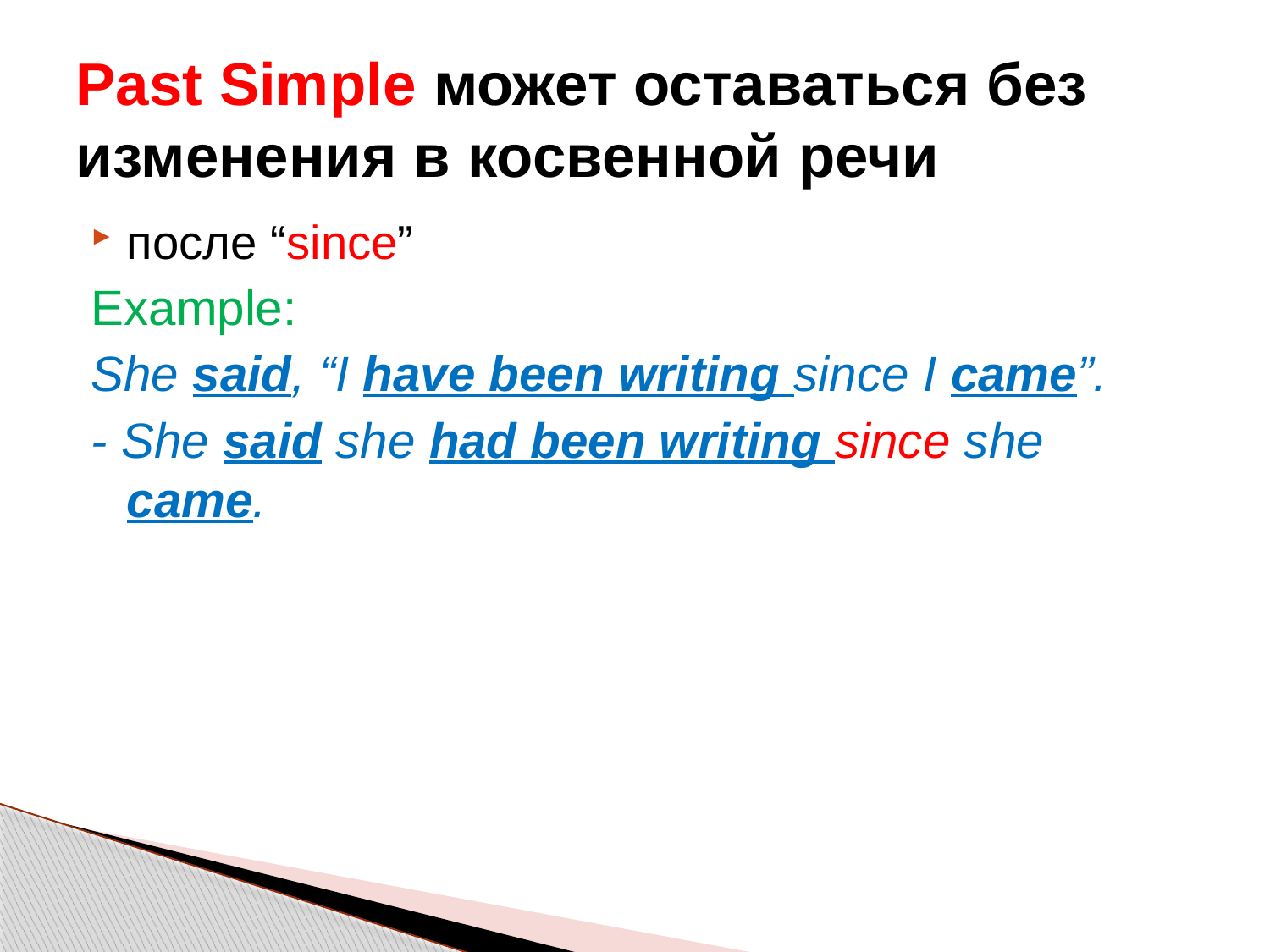

# Past Simple может оставаться без изменения в косвенной речи
после “since”
Example:
She said, “I have been writing since I came”.
- She said she had been writing since she came.